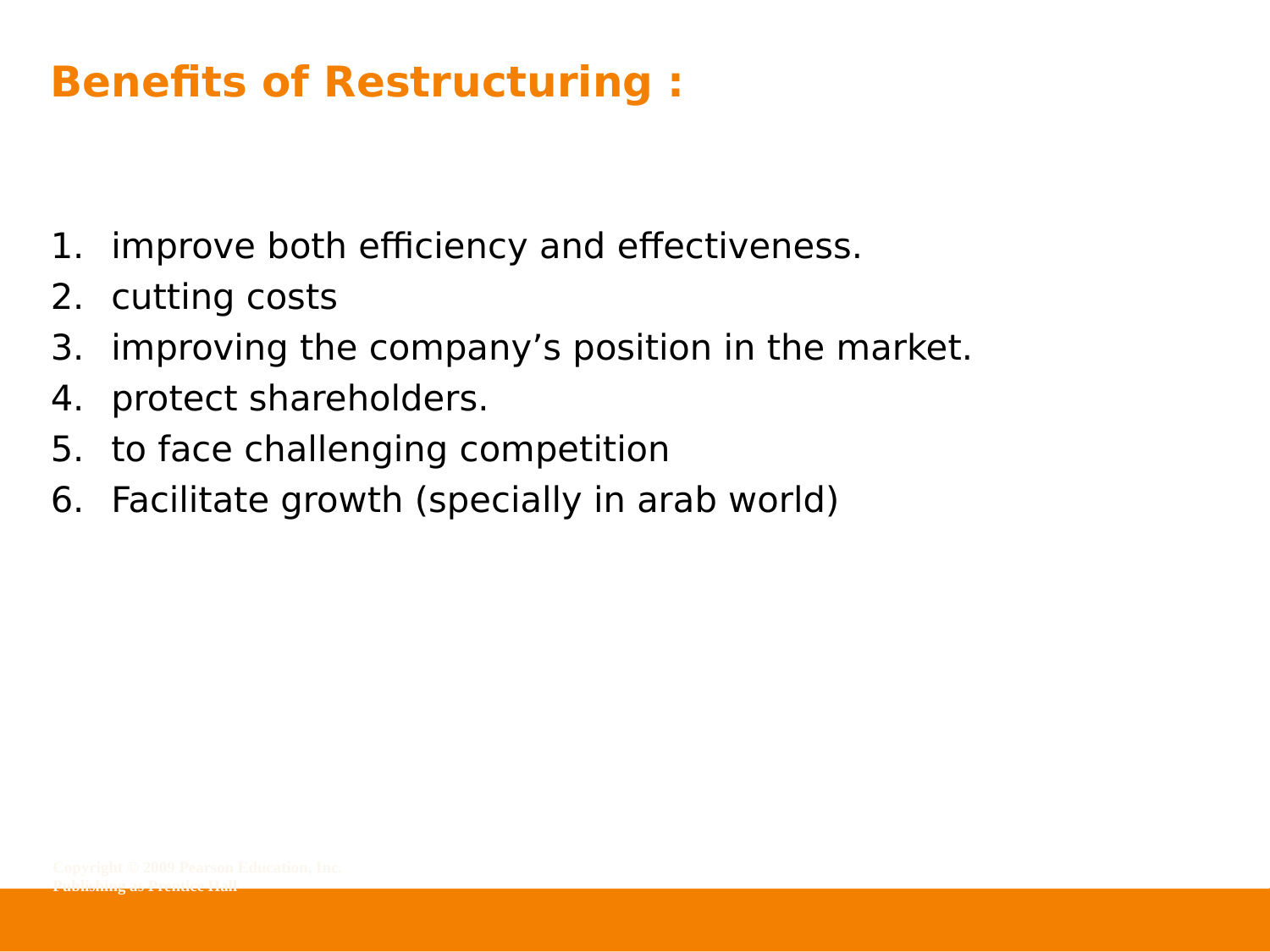

# Benefits of Restructuring :
improve both efficiency and effectiveness.
cutting costs
improving the company’s position in the market.
protect shareholders.
to face challenging competition
Facilitate growth (specially in arab world)